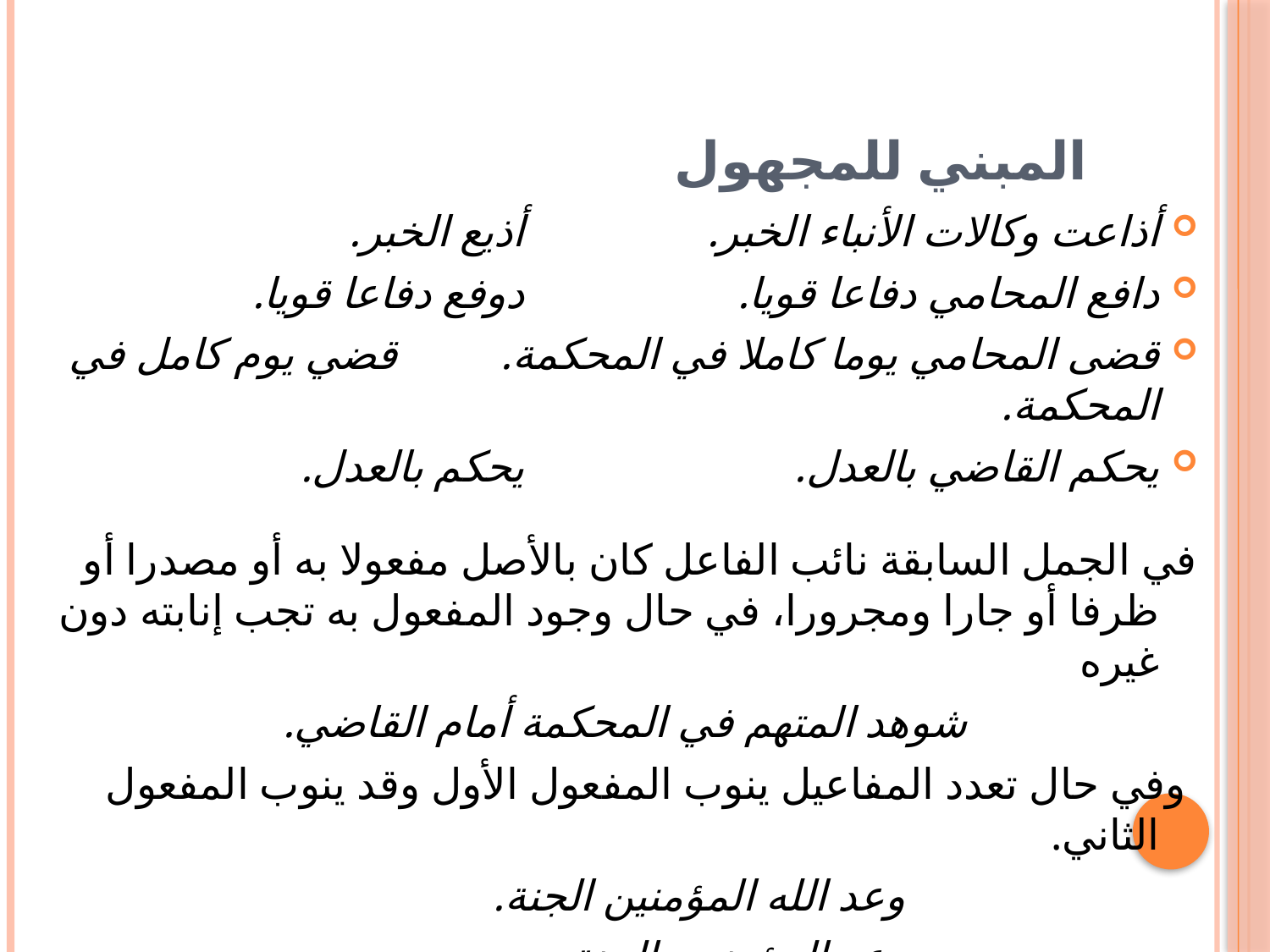

# المبني للمجهول
أذاعت وكالات الأنباء الخبر.           		أذيع الخبر.
دافع المحامي دفاعا قويا.               		دوفع دفاعا قويا.
قضى المحامي يوما كاملا في المحكمة.		قضي يوم كامل في المحكمة.
يحكم القاضي بالعدل. 				يحكم بالعدل.

	في الجمل السابقة نائب الفاعل كان بالأصل مفعولا به أو مصدرا أو ظرفا أو جارا ومجرورا، في حال وجود المفعول به تجب إنابته دون غيره
شوهد المتهم في المحكمة أمام القاضي.
 وفي حال تعدد المفاعيل ينوب المفعول الأول وقد ينوب المفعول الثاني.
				وعد الله المؤمنين الجنة.
				وعد المؤمنون الجنة.
				وعدت الجنة للمؤمنين.